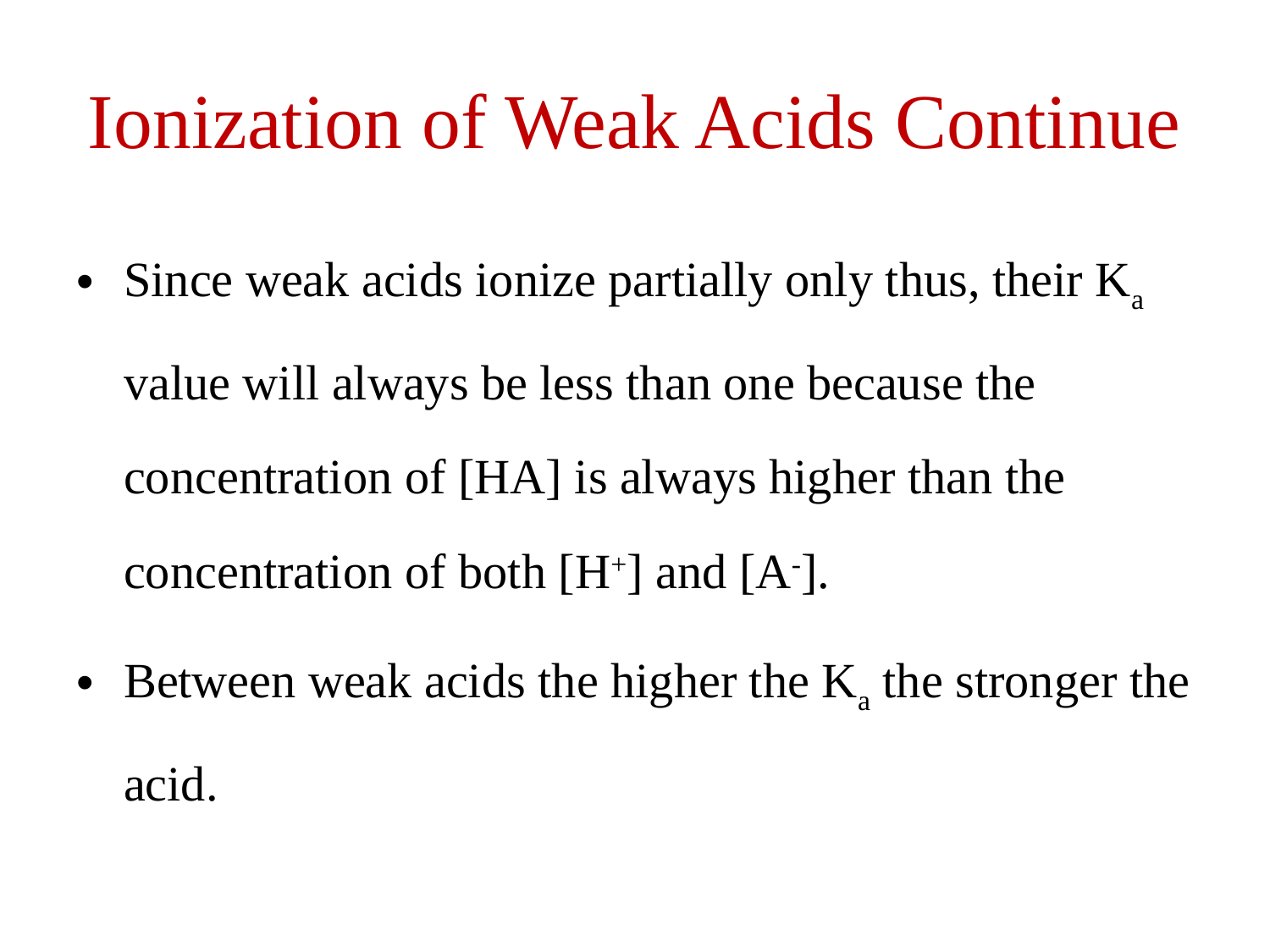

# Ionization of Weak Acids Continue
Since weak acids ionize partially only thus, their Ka value will always be less than one because the concentration of [HA] is always higher than the concentration of both [H+] and [A-].
Between weak acids the higher the Ka the stronger the acid.